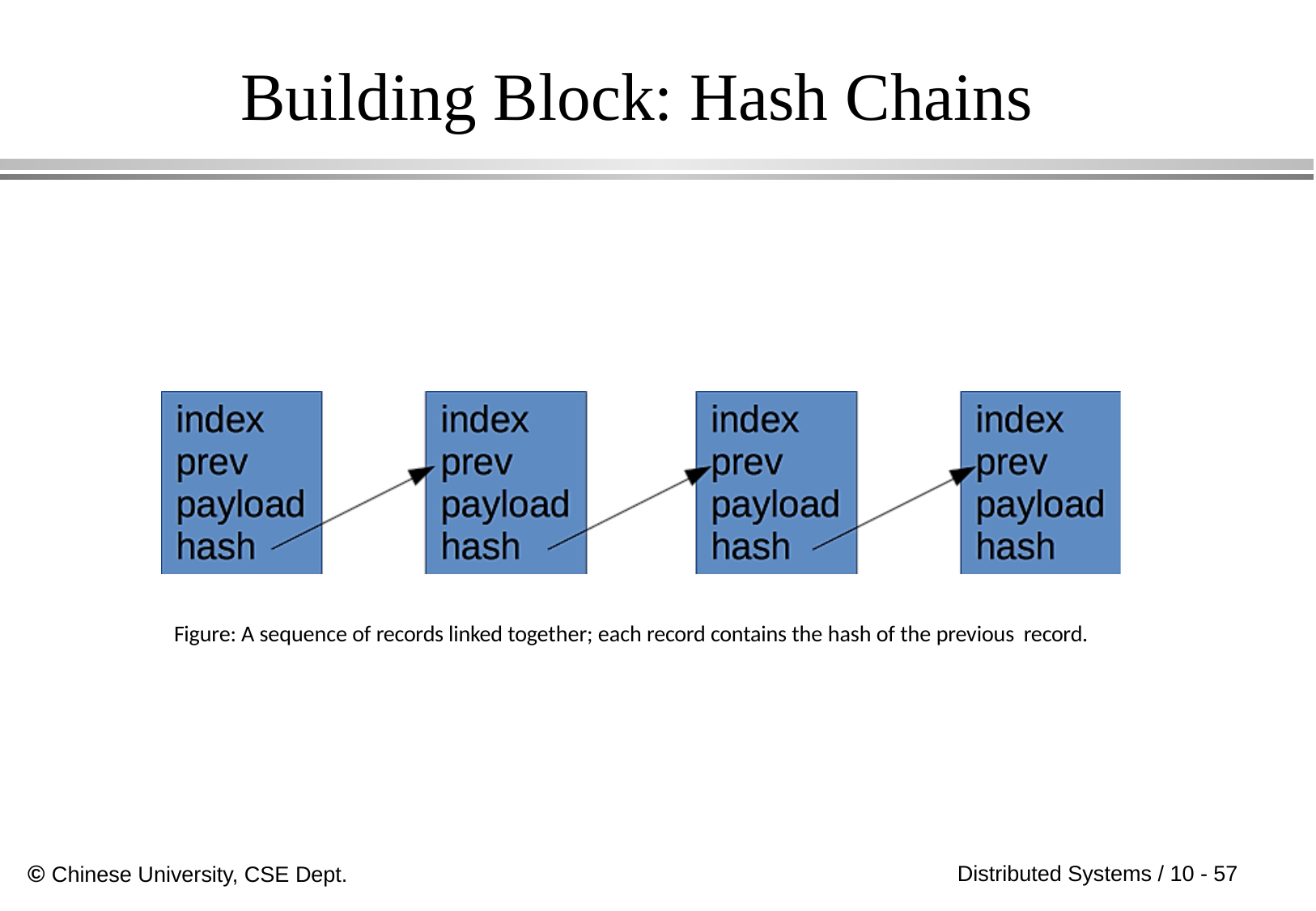

# Building Block: Hash Chains

Figure: A sequence of records linked together; each record contains the hash of the previous record.